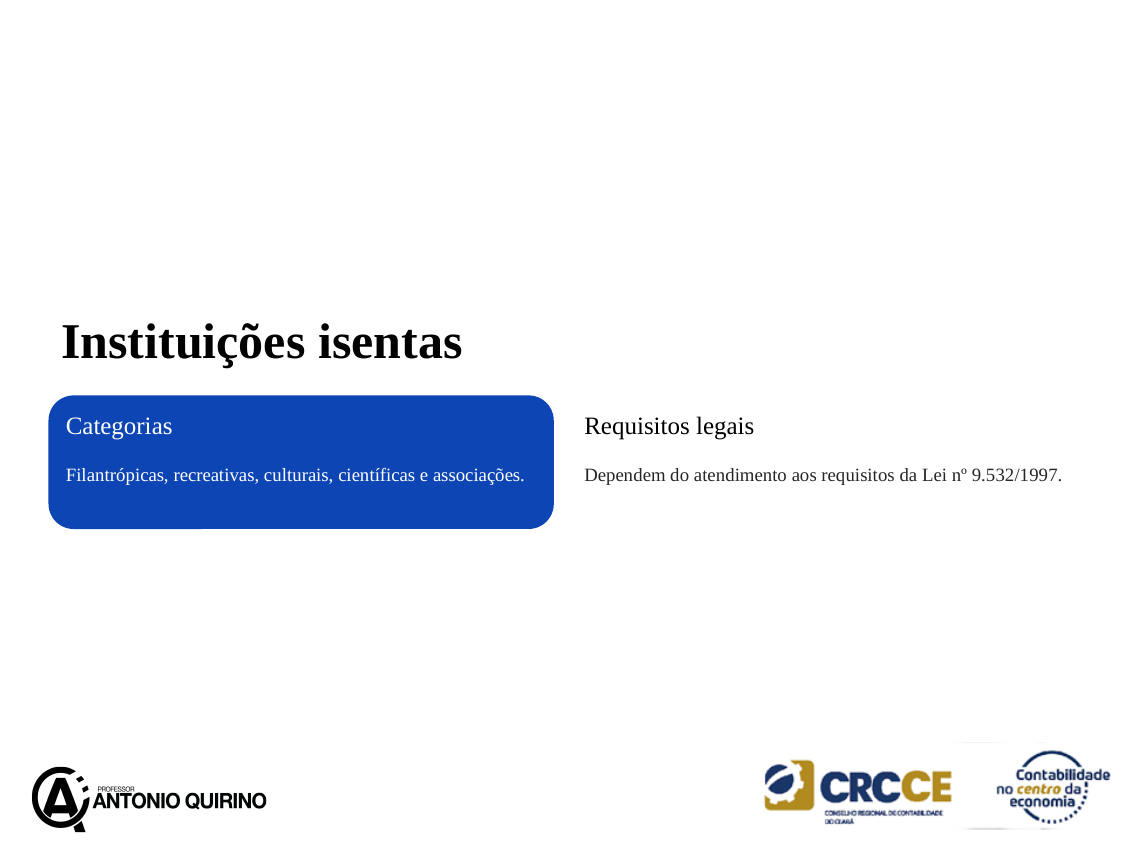

Instituições isentas

Categorias
Requisitos legais
Filantrópicas, recreativas, culturais, científicas e associações.
Dependem do atendimento aos requisitos da Lei nº 9.532/1997.